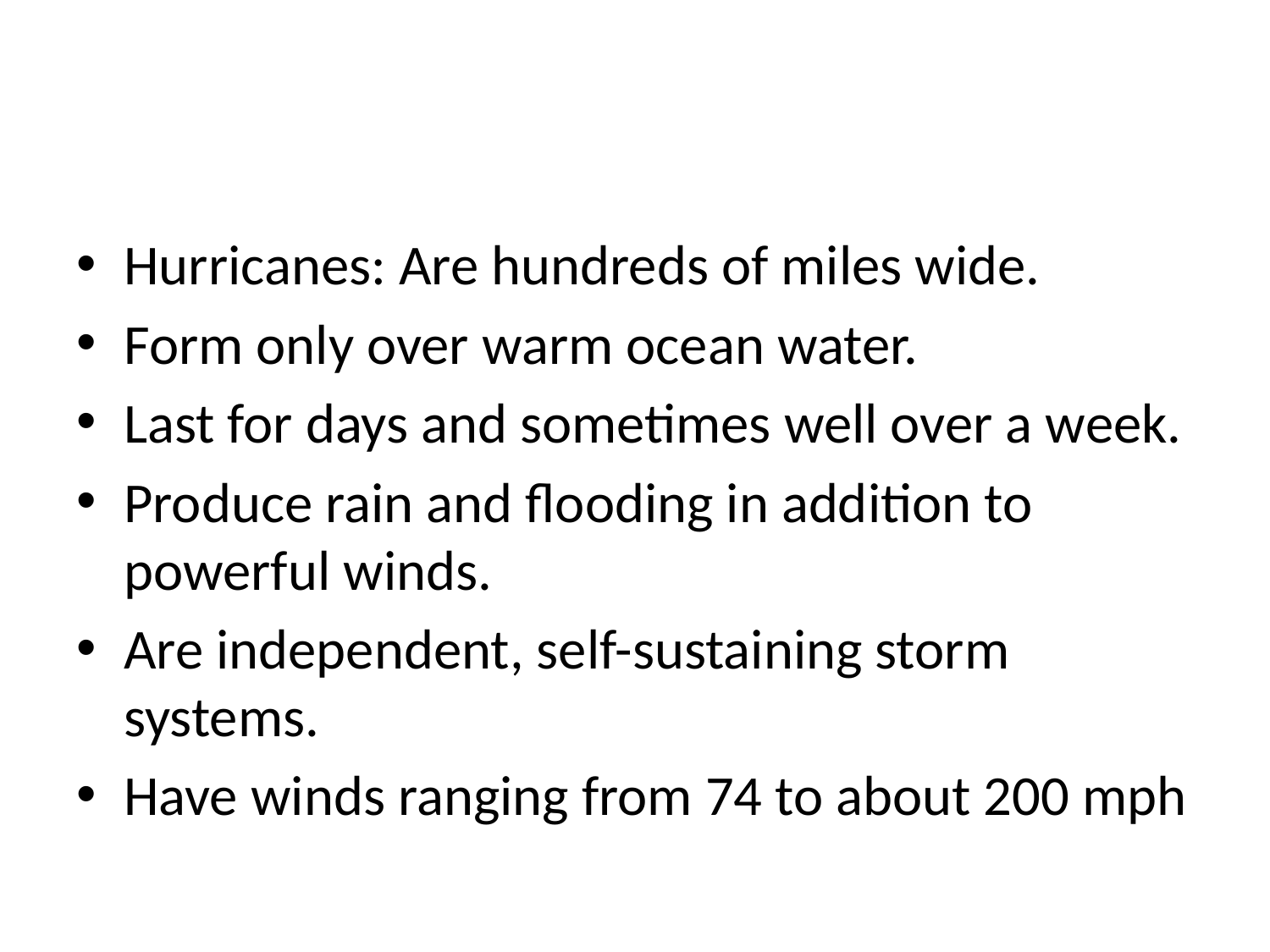

#
Hurricanes: Are hundreds of miles wide.
Form only over warm ocean water.
Last for days and sometimes well over a week.
Produce rain and flooding in addition to powerful winds.
Are independent, self-sustaining storm systems.
Have winds ranging from 74 to about 200 mph